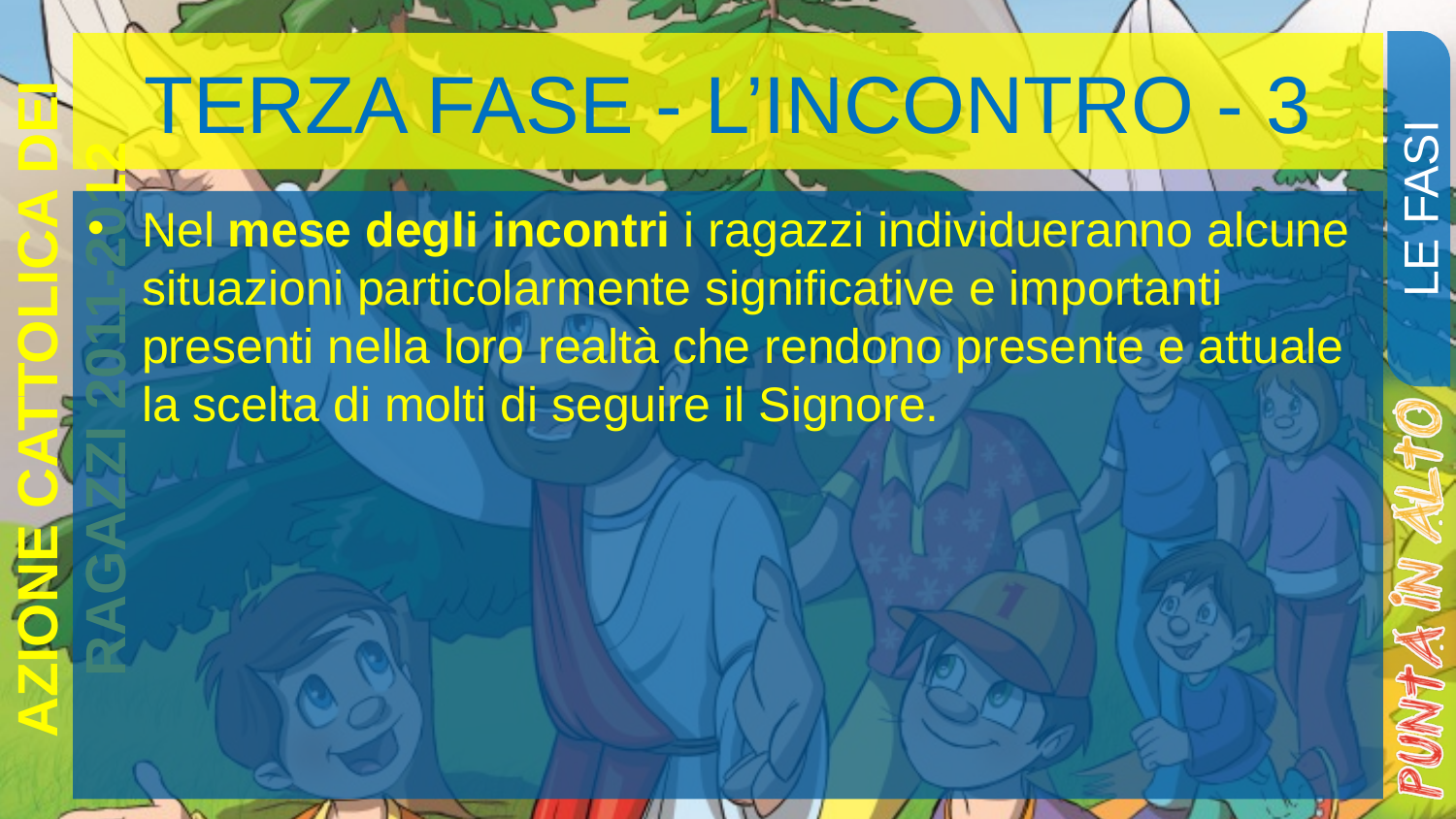

# TERZA FASE - L’INCONTRO - 3
LE FASI
Nel mese degli incontri i ragazzi individueranno alcune situazioni particolarmente significative e importanti presenti nella loro realtà che rendono presente e attuale la scelta di molti di seguire il Signore.